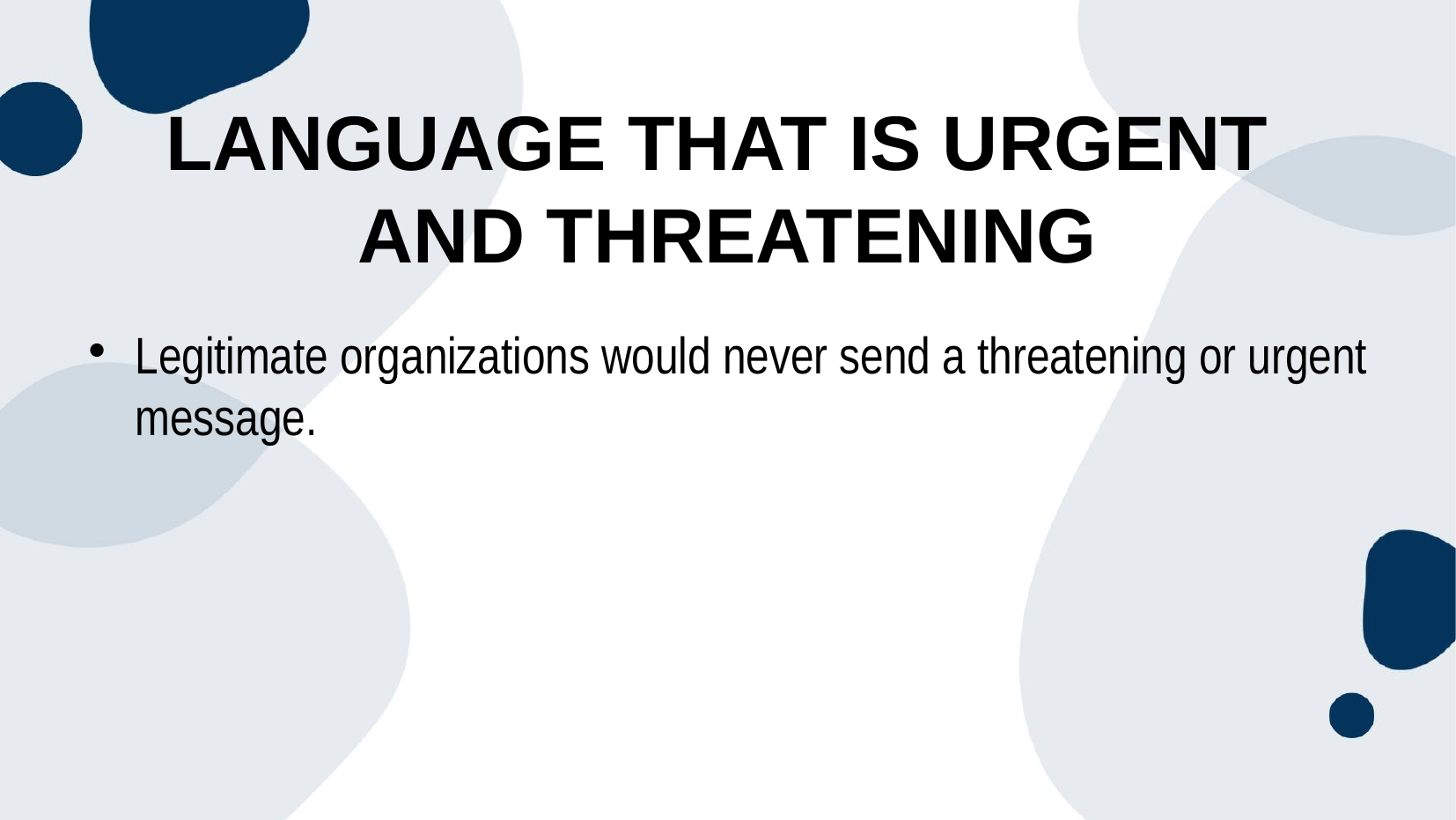

# Language that is urgent and threatening
Legitimate organizations would never send a threatening or urgent message.